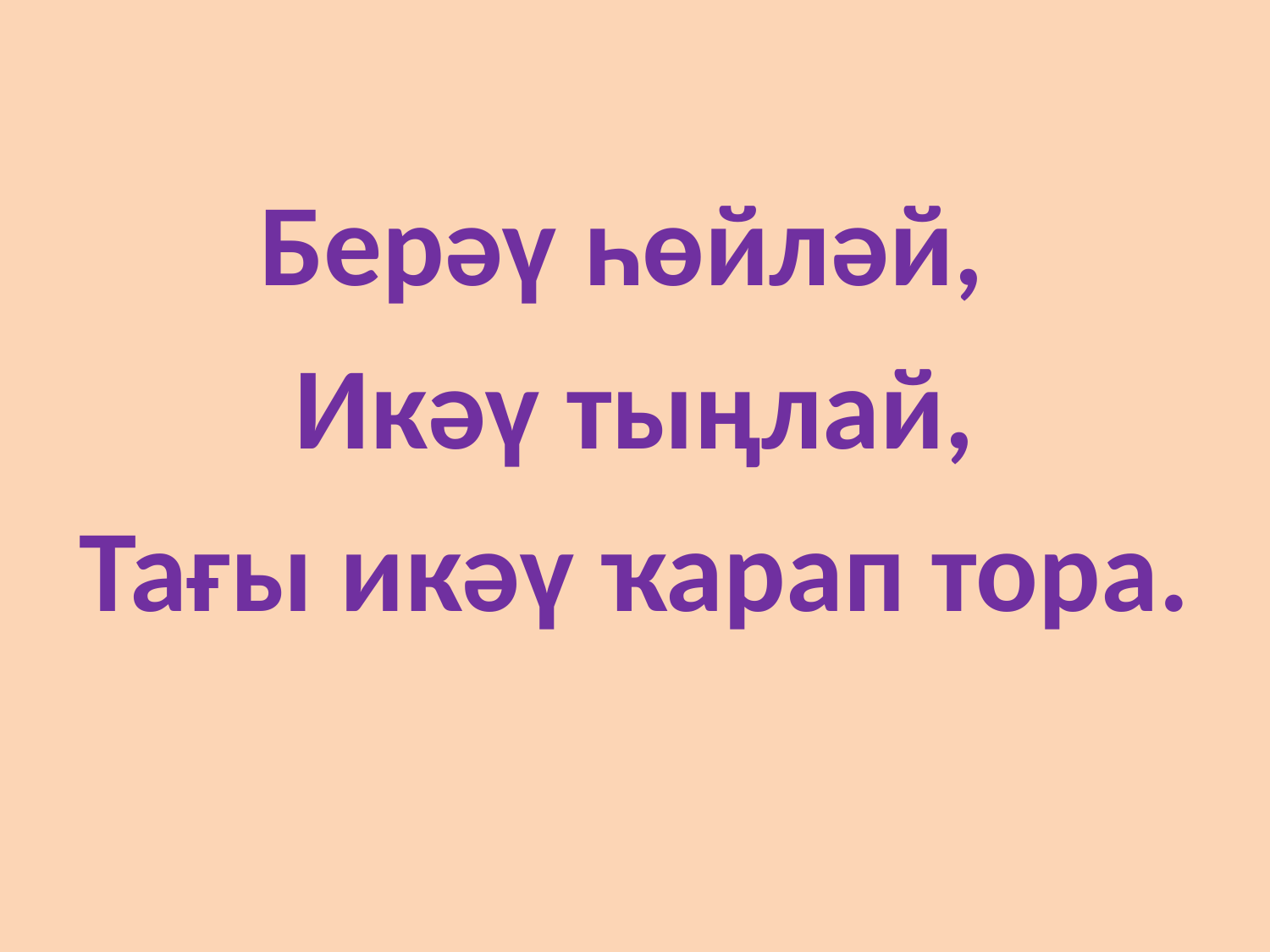

Берәү һөйләй,
Икәү тыңлай,
Тағы икәү ҡарап тора.
#